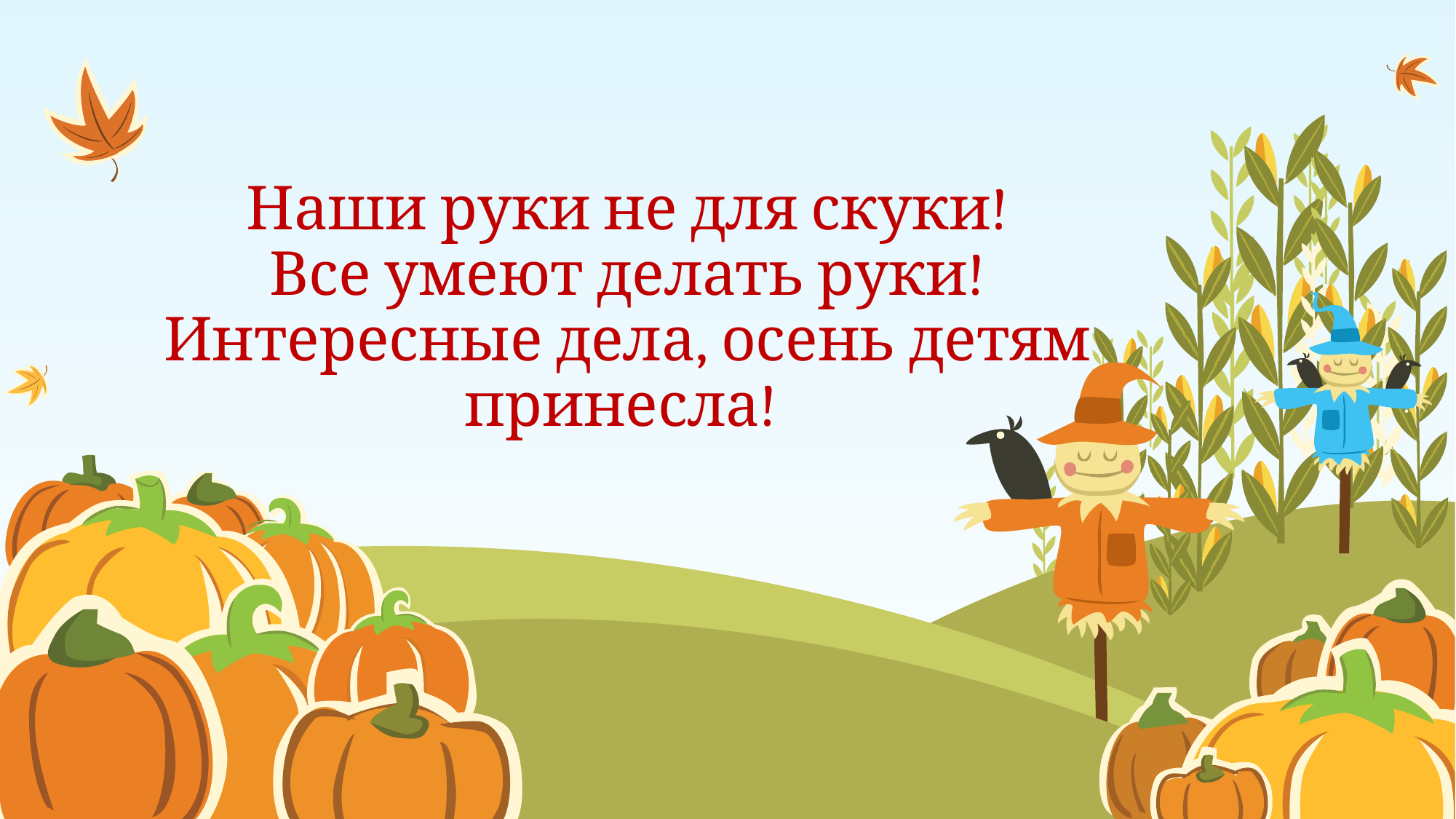

# Наши руки не для скуки! Все умеют делать руки! Интересные дела, осень детям принесла!